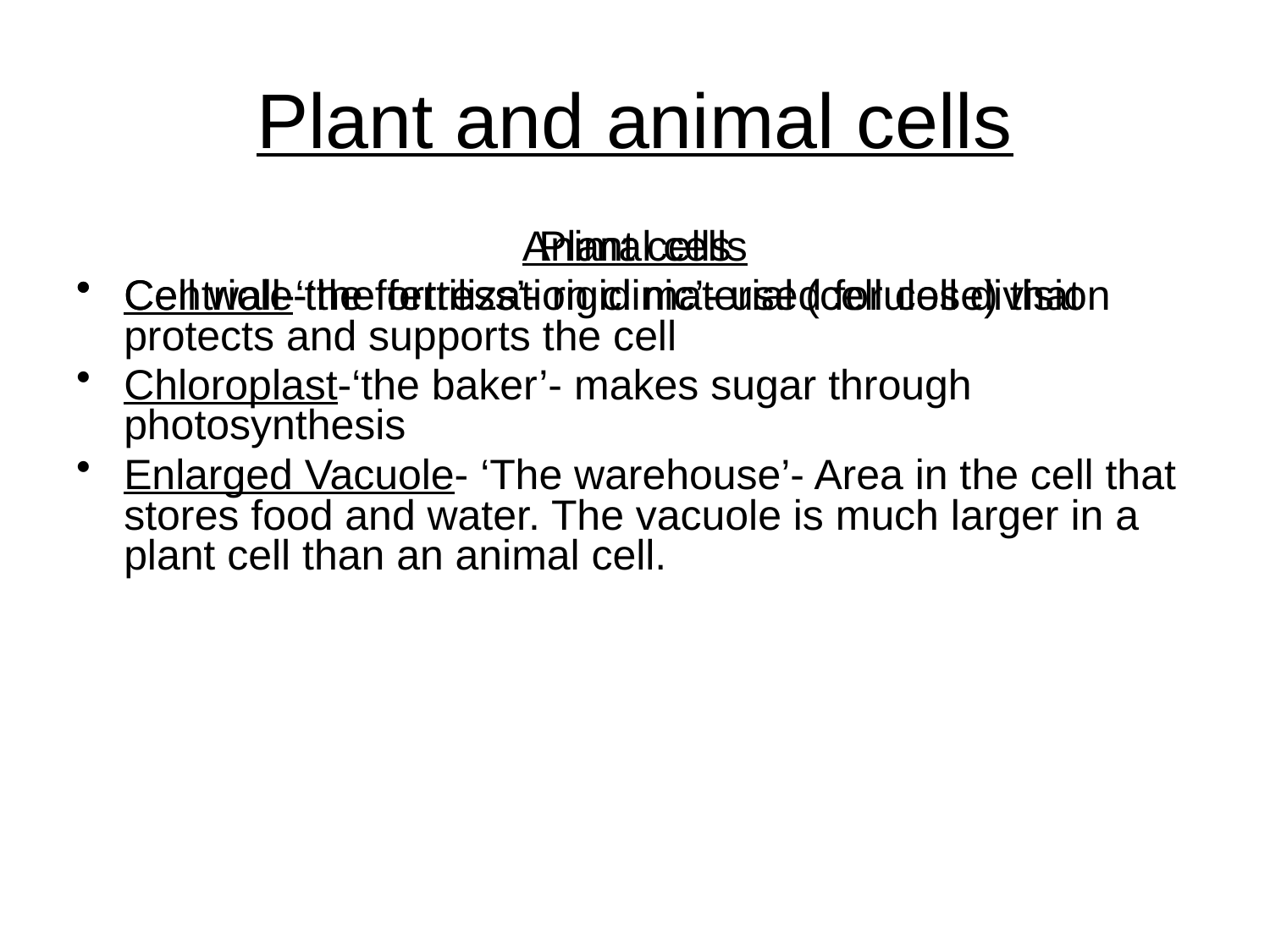

# Plant and animal cells
Animal cells
Centriole-‘the fertilization clinic’- used for cell division
Plant cells
Cell wall-‘the fortress’- rigid material (cellulose) that protects and supports the cell
Chloroplast-‘the baker’- makes sugar through photosynthesis
Enlarged Vacuole- ‘The warehouse’- Area in the cell that stores food and water. The vacuole is much larger in a plant cell than an animal cell.